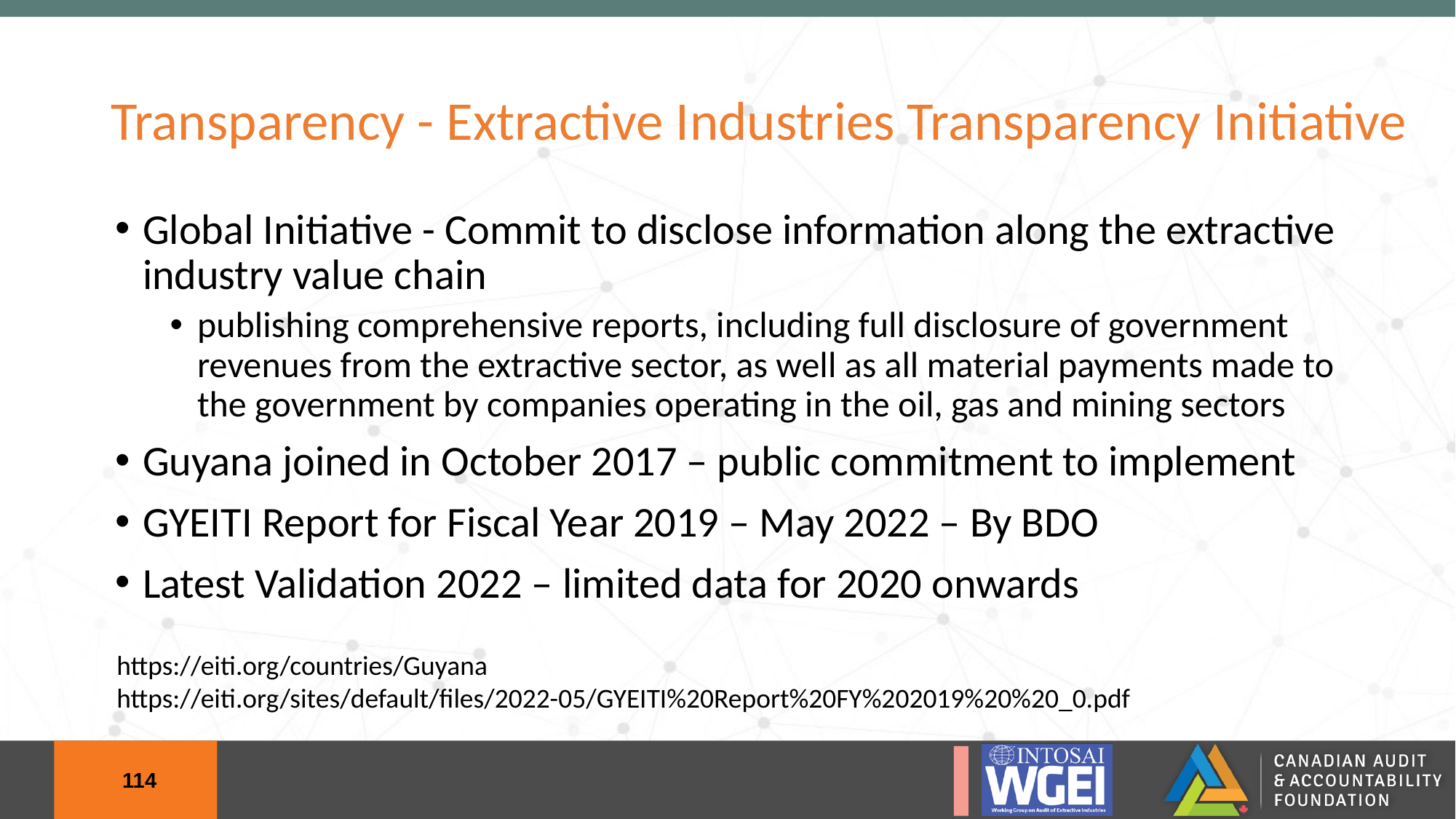

# Transparency - Extractive Industries Transparency Initiative
Global Initiative - Commit to disclose information along the extractive industry value chain
publishing comprehensive reports, including full disclosure of government revenues from the extractive sector, as well as all material payments made to the government by companies operating in the oil, gas and mining sectors
Guyana joined in October 2017 – public commitment to implement
GYEITI Report for Fiscal Year 2019 – May 2022 – By BDO
Latest Validation 2022 – limited data for 2020 onwards
https://eiti.org/countries/Guyana
https://eiti.org/sites/default/files/2022-05/GYEITI%20Report%20FY%202019%20%20_0.pdf